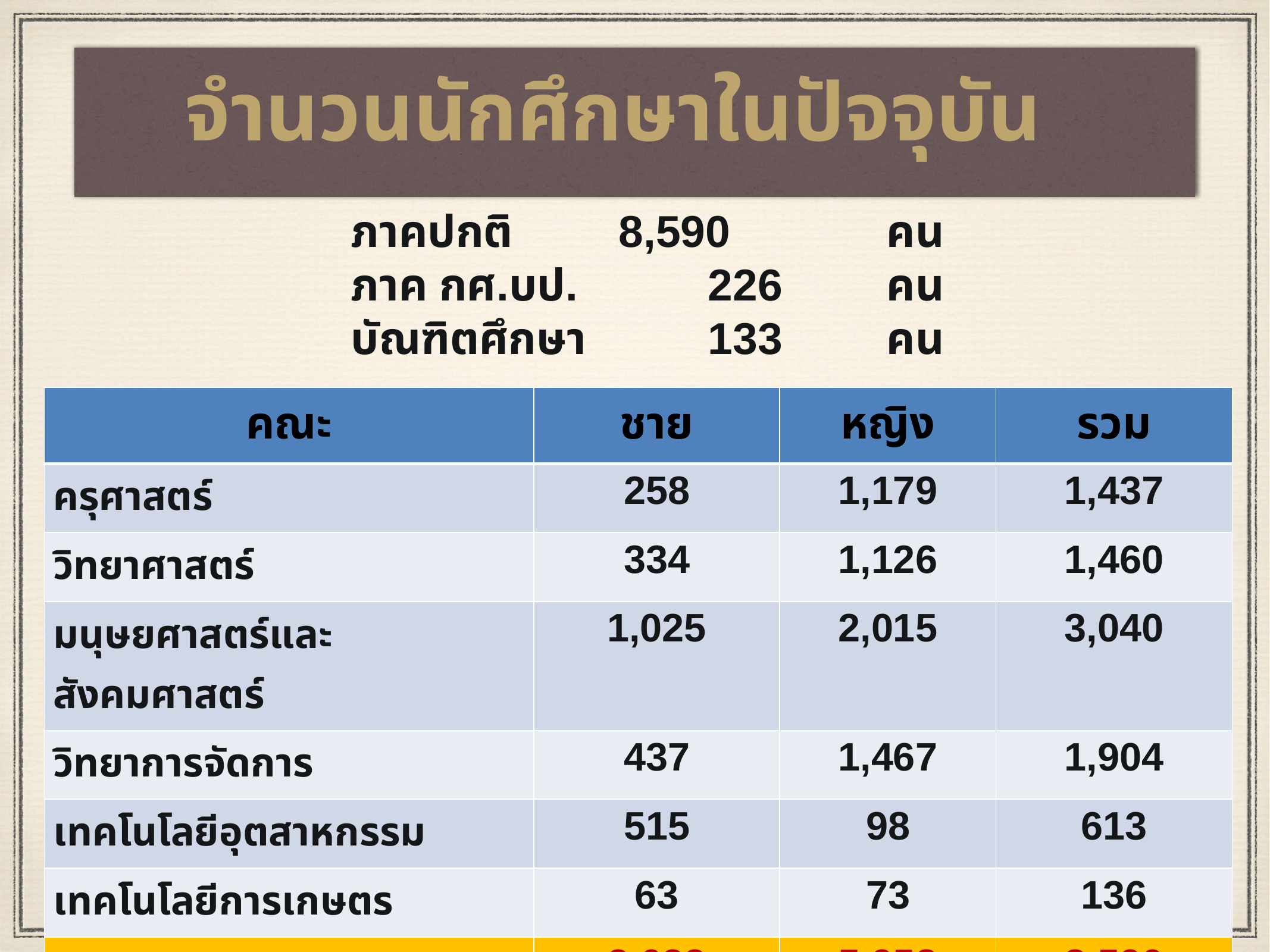

จำนวนนักศึกษาในปัจจุบัน
			ภาคปกติ		8,590 		คน
			ภาค กศ.บป.		226 		คน
			บัณฑิตศึกษา		133 		คน

| คณะ | ชาย | หญิง | รวม |
| --- | --- | --- | --- |
| ครุศาสตร์ | 258 | 1,179 | 1,437 |
| วิทยาศาสตร์ | 334 | 1,126 | 1,460 |
| มนุษยศาสตร์และสังคมศาสตร์ | 1,025 | 2,015 | 3,040 |
| วิทยาการจัดการ | 437 | 1,467 | 1,904 |
| เทคโนโลยีอุตสาหกรรม | 515 | 98 | 613 |
| เทคโนโลยีการเกษตร | 63 | 73 | 136 |
|  | 2,632 | 5,958 | 8,590 |